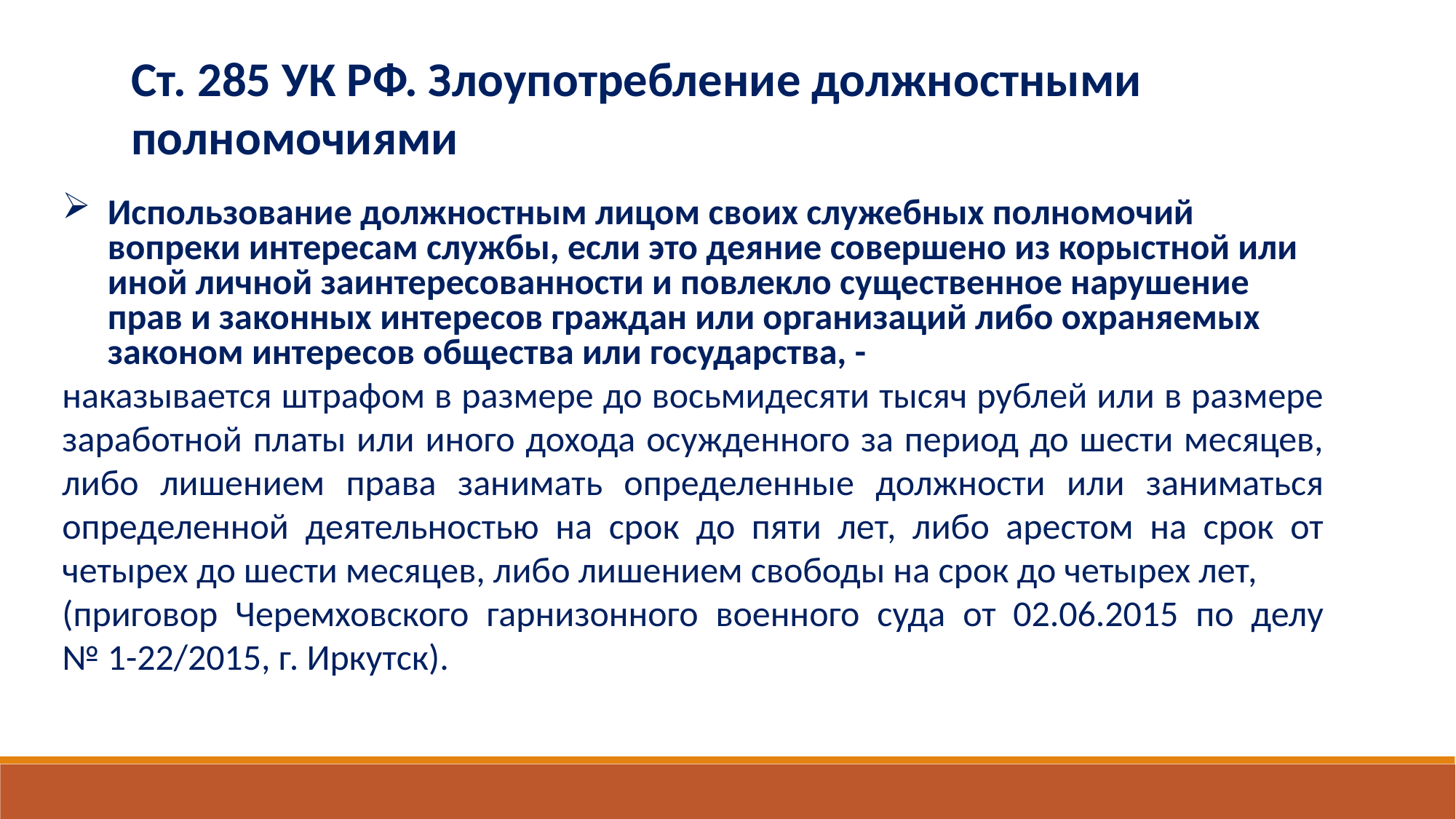

Ст. 285 УК РФ. Злоупотребление должностными полномочиями
Использование должностным лицом своих служебных полномочий вопреки интересам службы, если это деяние совершено из корыстной или иной личной заинтересованности и повлекло существенное нарушение прав и законных интересов граждан или организаций либо охраняемых законом интересов общества или государства, -
наказывается штрафом в размере до восьмидесяти тысяч рублей или в размере заработной платы или иного дохода осужденного за период до шести месяцев, либо лишением права занимать определенные должности или заниматься определенной деятельностью на срок до пяти лет, либо арестом на срок от четырех до шести месяцев, либо лишением свободы на срок до четырех лет,
(приговор Черемховского гарнизонного военного суда от 02.06.2015 по делу № 1-22/2015, г. Иркутск).